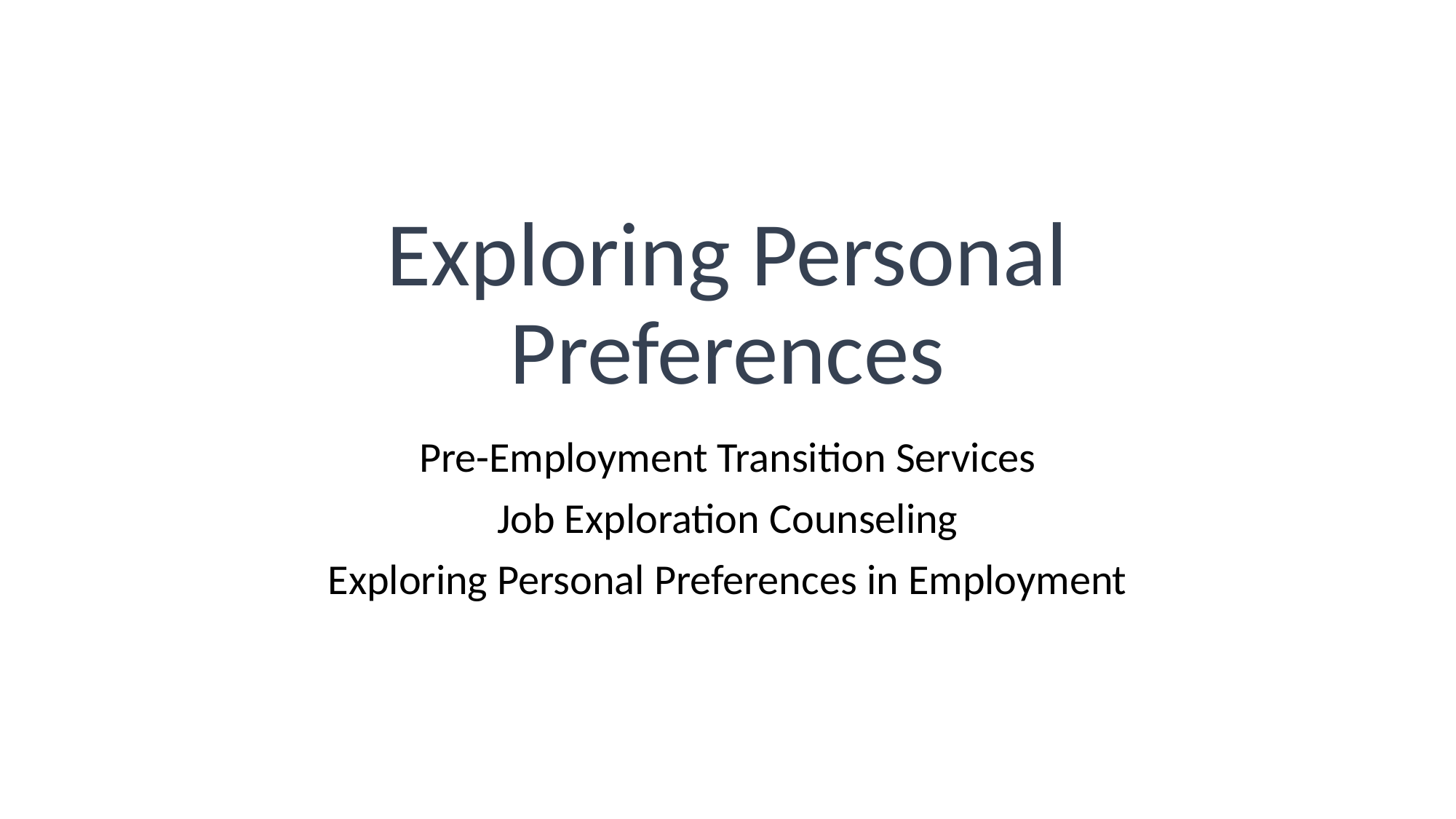

# Exploring Personal Preferences
Pre-Employment Transition Services
Job Exploration Counseling
Exploring Personal Preferences in Employment